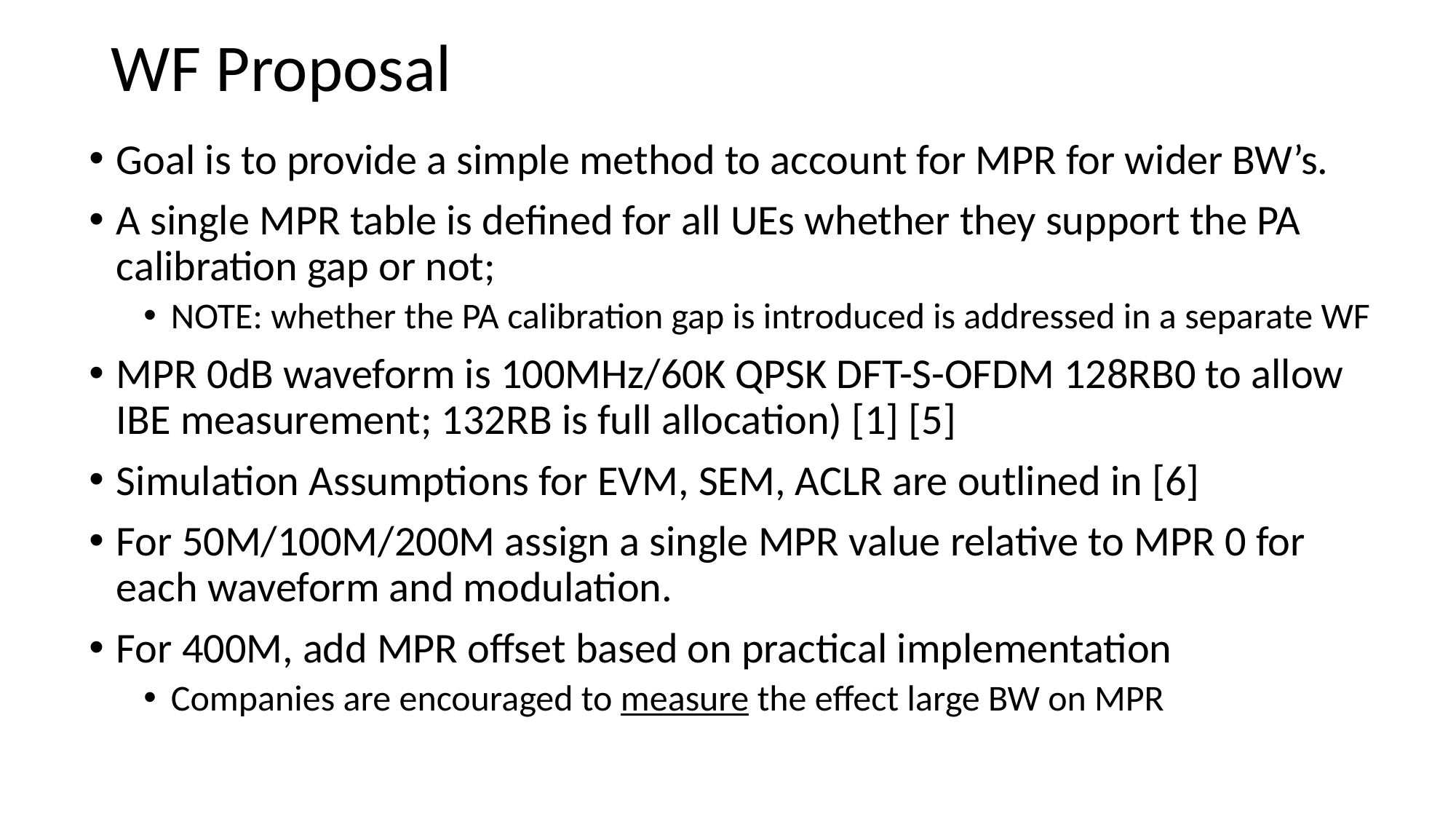

# WF Proposal
Goal is to provide a simple method to account for MPR for wider BW’s.
A single MPR table is defined for all UEs whether they support the PA calibration gap or not;
NOTE: whether the PA calibration gap is introduced is addressed in a separate WF
MPR 0dB waveform is 100MHz/60K QPSK DFT-S-OFDM 128RB0 to allow IBE measurement; 132RB is full allocation) [1] [5]
Simulation Assumptions for EVM, SEM, ACLR are outlined in [6]
For 50M/100M/200M assign a single MPR value relative to MPR 0 for each waveform and modulation.
For 400M, add MPR offset based on practical implementation
Companies are encouraged to measure the effect large BW on MPR